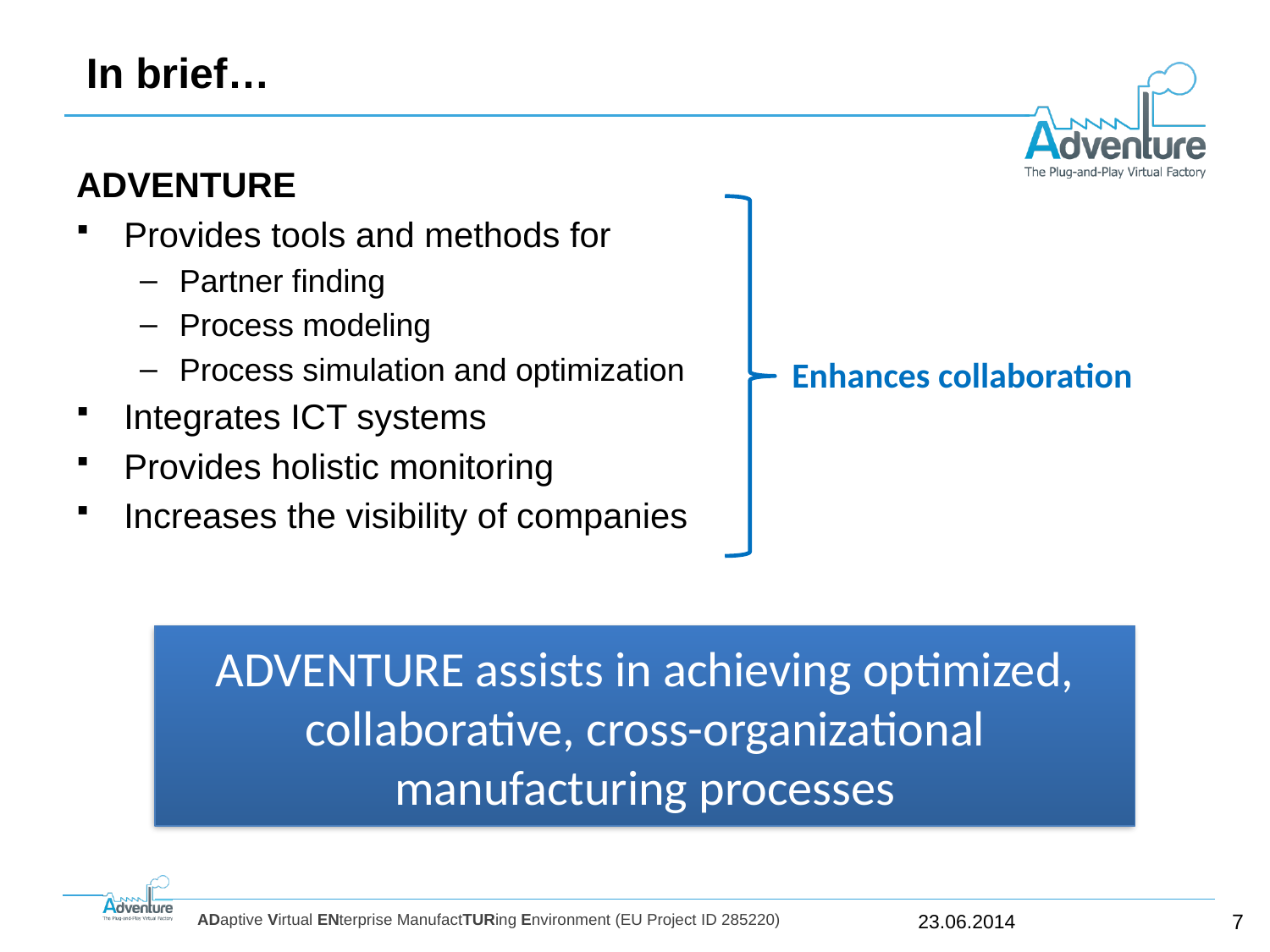

# In brief…
ADVENTURE
Provides tools and methods for
Partner finding
Process modeling
Process simulation and optimization
Integrates ICT systems
Provides holistic monitoring
Increases the visibility of companies

Enhances collaboration

ADVENTURE assists in achieving optimized, collaborative, cross-organizational manufacturing processes